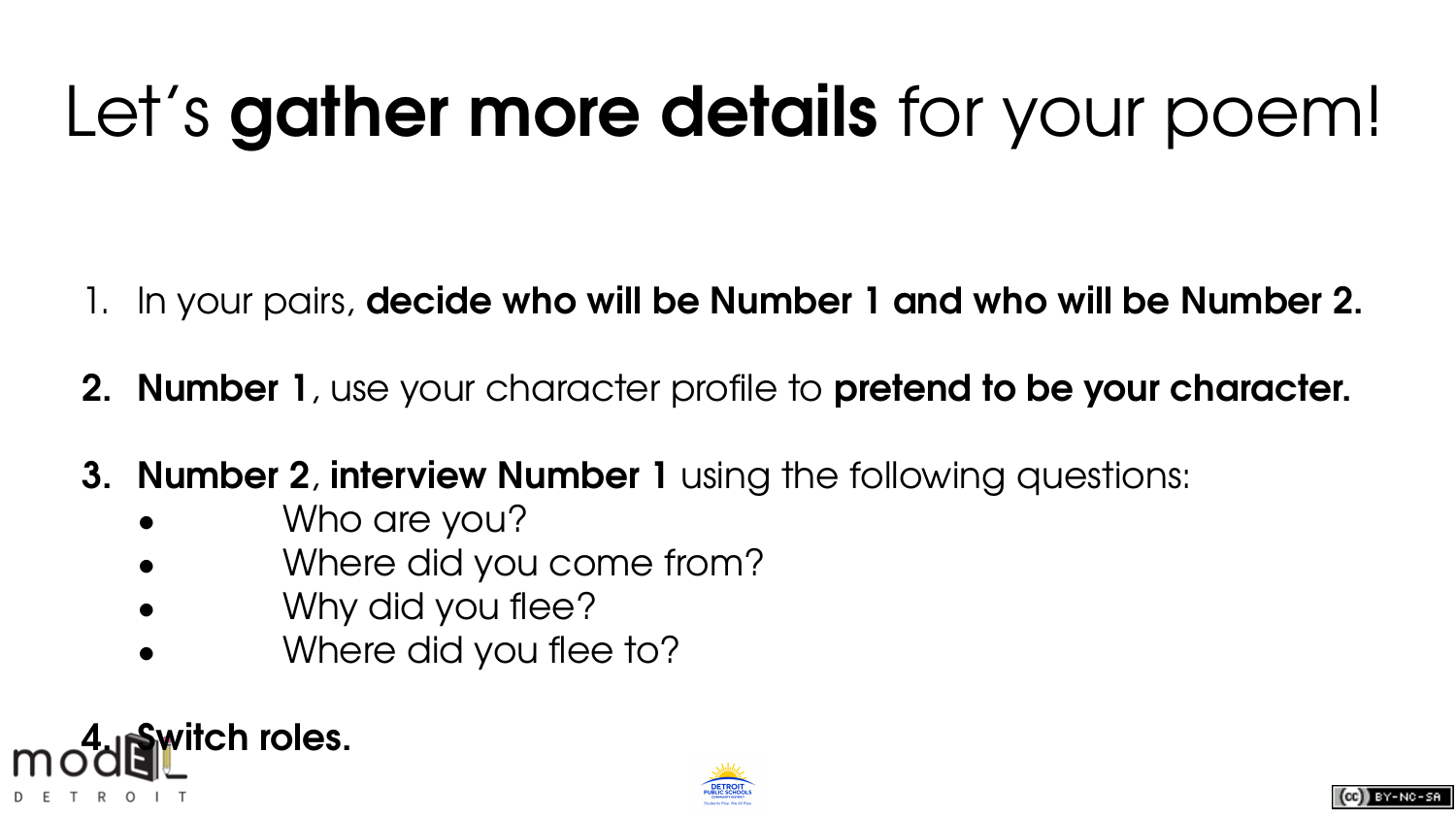

# Let’s gather more details for your poem!
In your pairs, decide who will be Number 1 and who will be Number 2.

Number 1, use your character profile to pretend to be your character.

Number 2, interview Number 1 using the following questions:
• 	Who are you?
• 	Where did you come from?
• 	Why did you flee?
• 	Where did you flee to?

Switch roles.